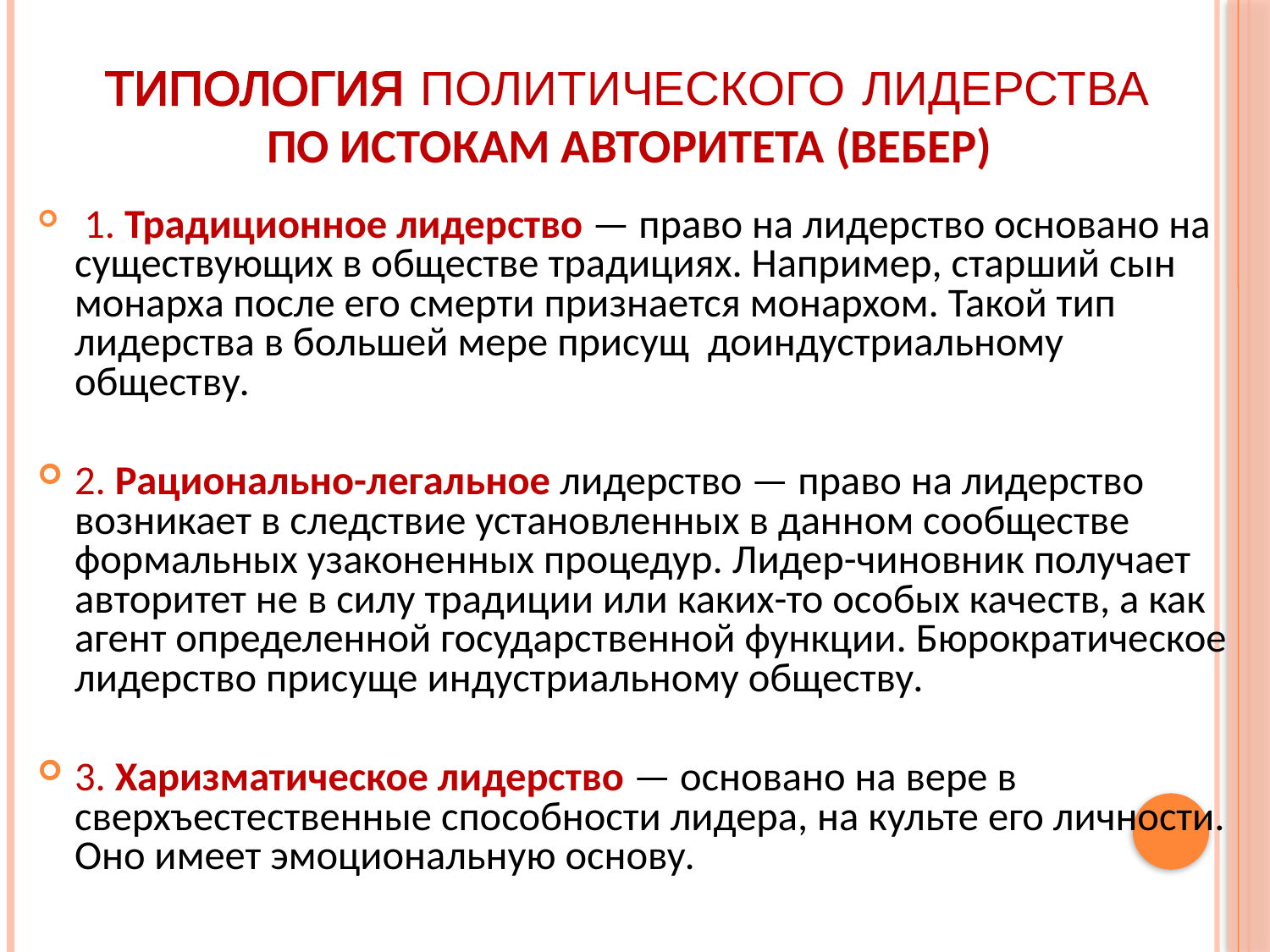

# Типология политического лидерства по истокам авторитета (Вебер)

 1. Традиционное лидерство — право на лидерство основано на существующих в обществе традициях. Например, старший сын монарха после его смерти признается монархом. Такой тип лидерства в большей мере присущ  доиндустриальному обществу.

2. Рационально-легальное лидерство — право на лидерство возникает в следствие установленных в данном сообществе формальных узаконенных процедур. Лидер-чиновник получает авторитет не в силу традиции или каких-то особых качеств, а как агент определенной государственной функции. Бюрократическое лидерство присуще индустриальному обществу.

3. Харизматическое лидерство — основано на вере в сверхъестественные способности лидера, на культе его личности. Оно имеет эмоциональную основу.